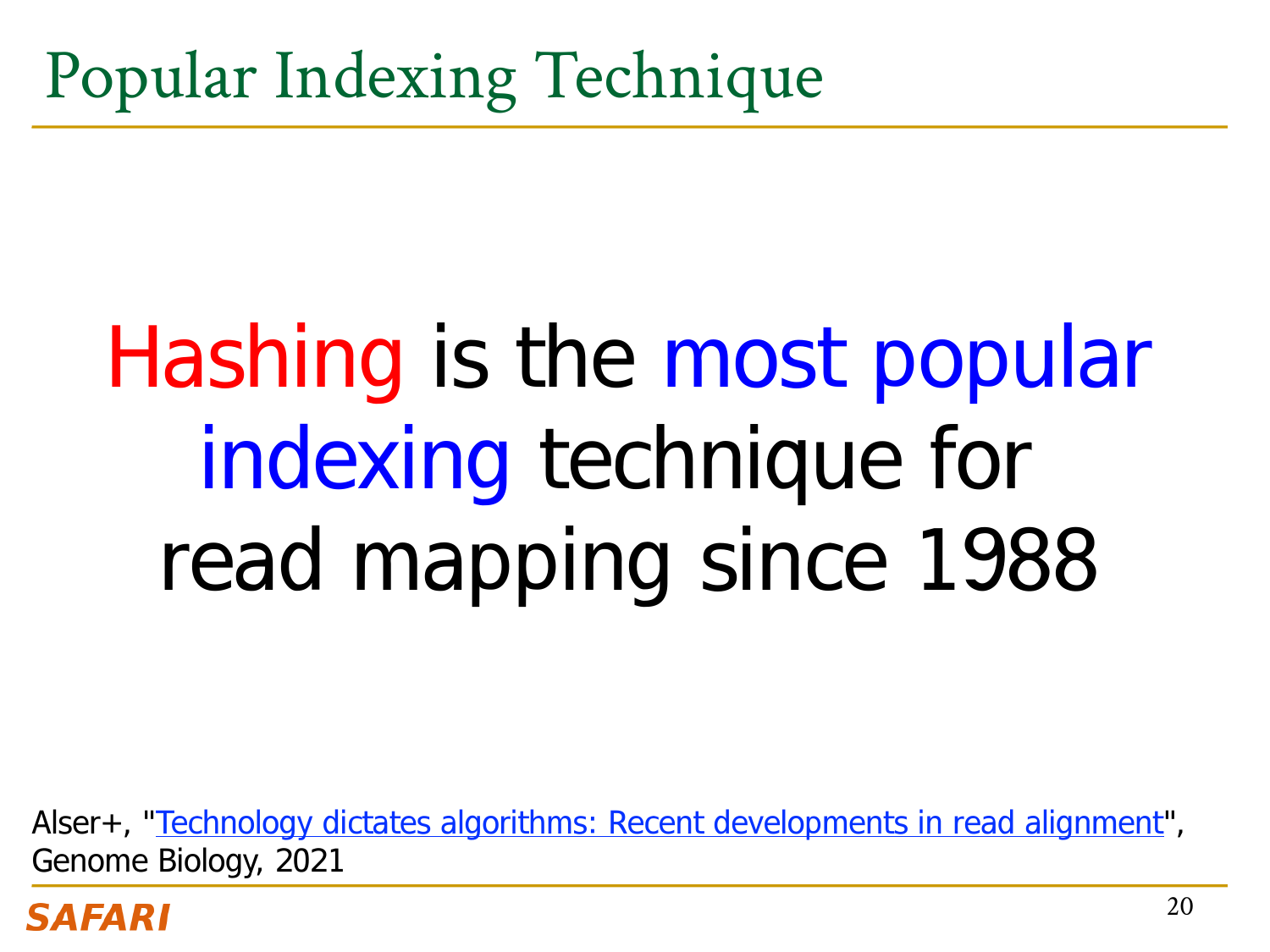

# Popular Indexing Technique
Hashing is the most popular indexing technique for
read mapping since 1988
Alser+, "Technology dictates algorithms: Recent developments in read alignment", Genome Biology, 2021
20